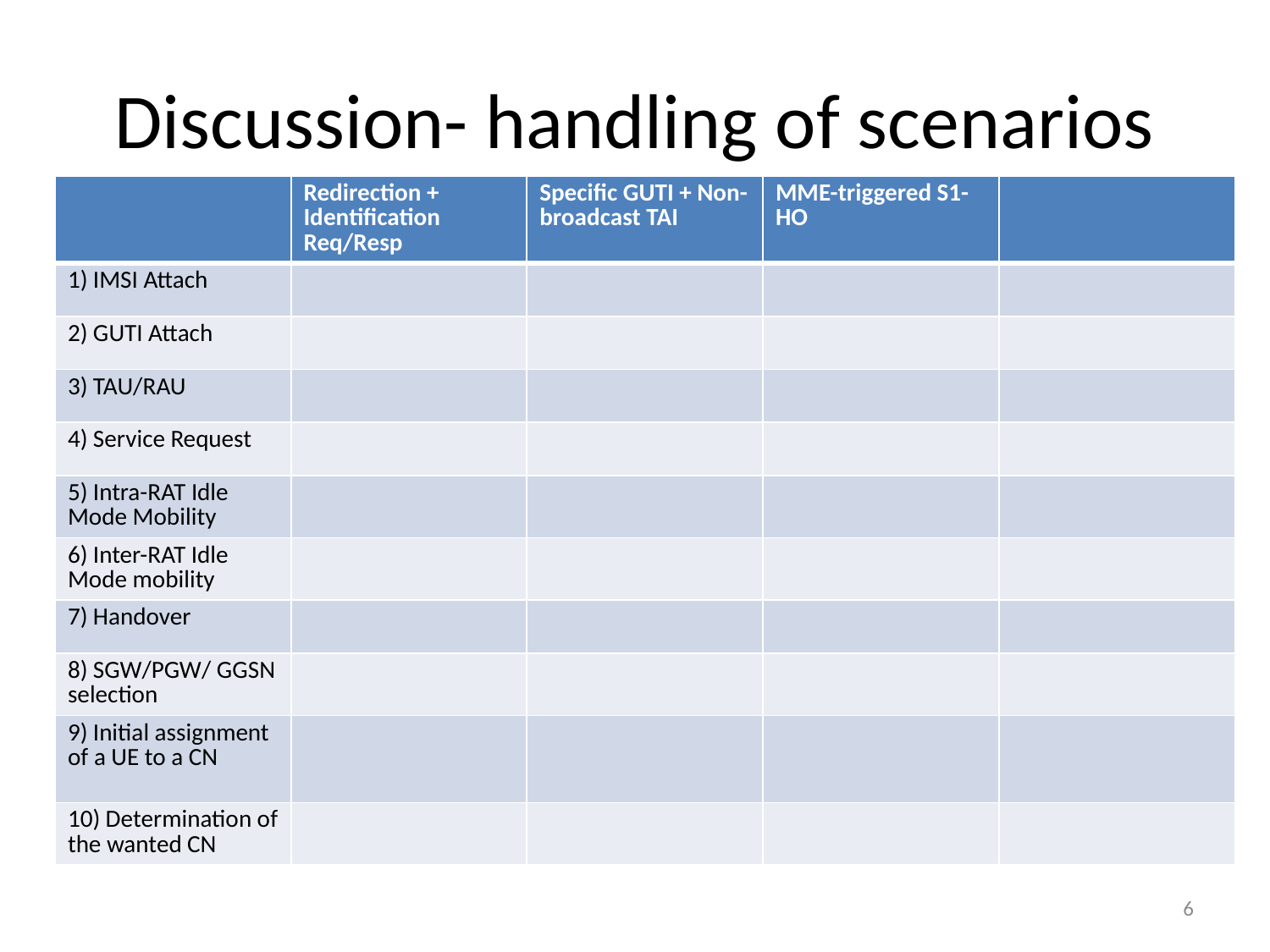

# Discussion- handling of scenarios
|  | Redirection + Identification Req/Resp | Specific GUTI + Non-broadcast TAI | MME-triggered S1-HO |  |
| --- | --- | --- | --- | --- |
| 1) IMSI Attach |  |  |  |  |
| 2) GUTI Attach |  |  |  |  |
| 3) TAU/RAU |  |  |  |  |
| 4) Service Request |  |  |  |  |
| 5) Intra-RAT Idle Mode Mobility |  |  |  |  |
| 6) Inter-RAT Idle Mode mobility |  |  |  |  |
| 7) Handover |  |  |  |  |
| 8) SGW/PGW/ GGSN selection |  |  |  |  |
| 9) Initial assignment of a UE to a CN |  |  |  |  |
| 10) Determination of the wanted CN |  |  |  |  |
6